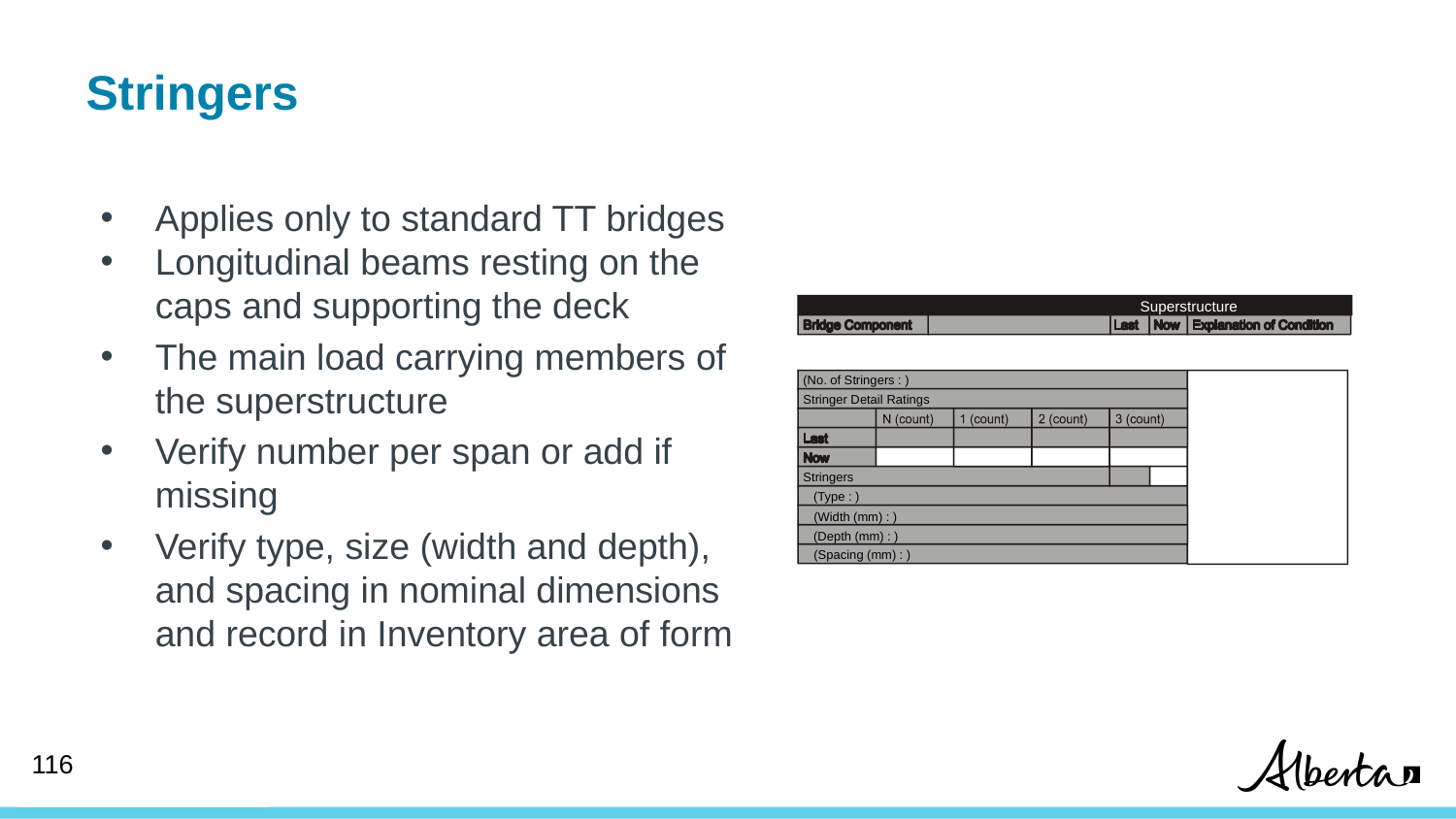

# Stringers
Applies only to standard TT bridges
Longitudinal beams resting on the caps and supporting the deck
The main load carrying members of the superstructure
Verify number per span or add if missing
Verify type, size (width and depth), and spacing in nominal dimensions and record in Inventory area of form

Superstructure

(No. of Stringers : )

Stringer Detail Ratings

Stringers

(Type : )

(Width (mm) : )

(Depth (mm) : )

(Spacing (mm) : )

116